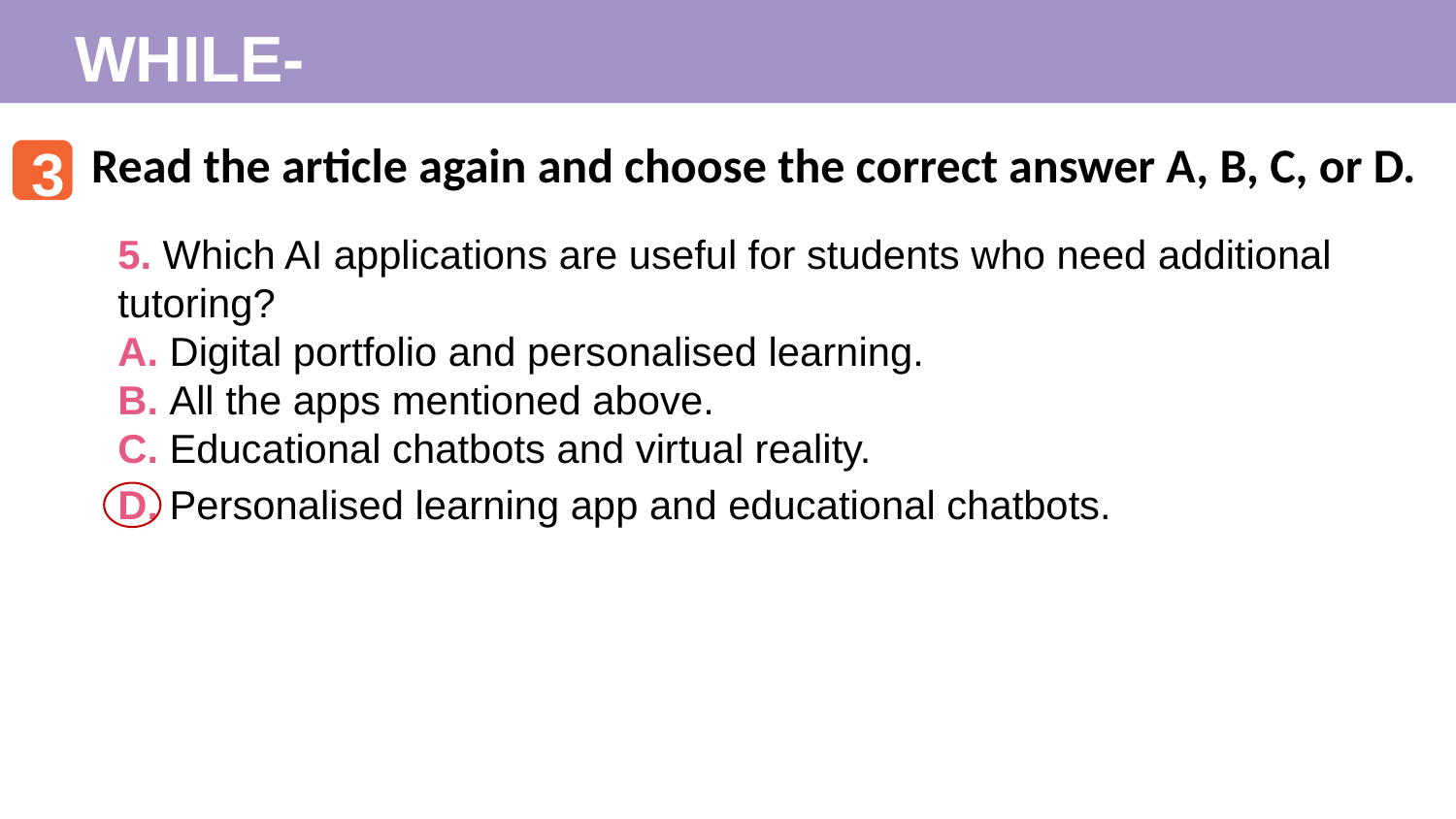

WHILE-READING
Read the article again and choose the correct answer A, B, C, or D.
3

5. Which AI applications are useful for students who need additional tutoring?
A. Digital portfolio and personalised learning.
B. All the apps mentioned above.
C. Educational chatbots and virtual reality.
D. Personalised learning app and educational chatbots.